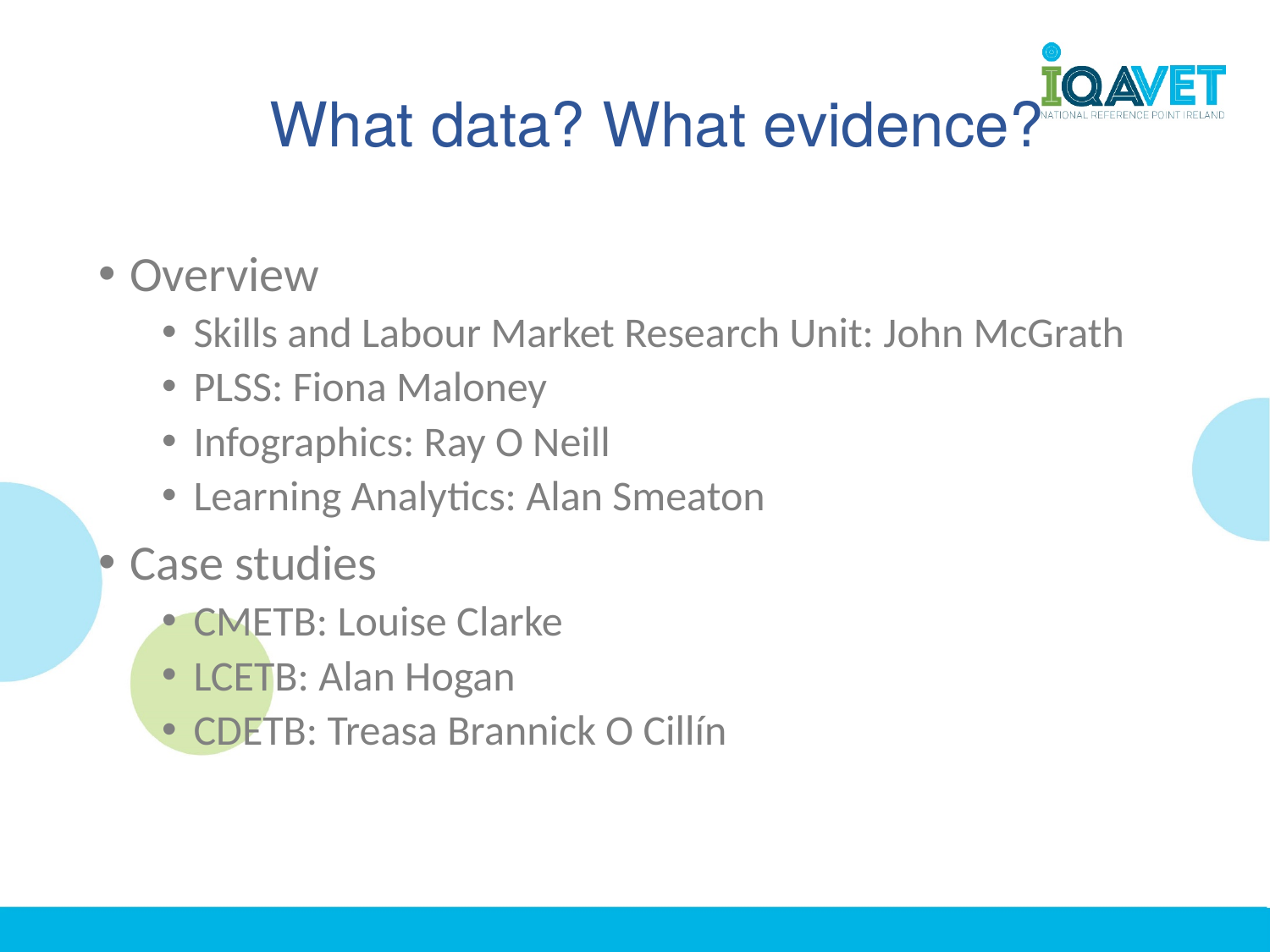

# What data? What evidence?
Overview
Skills and Labour Market Research Unit: John McGrath
PLSS: Fiona Maloney
Infographics: Ray O Neill
Learning Analytics: Alan Smeaton
Case studies
CMETB: Louise Clarke
LCETB: Alan Hogan
CDETB: Treasa Brannick O Cillín